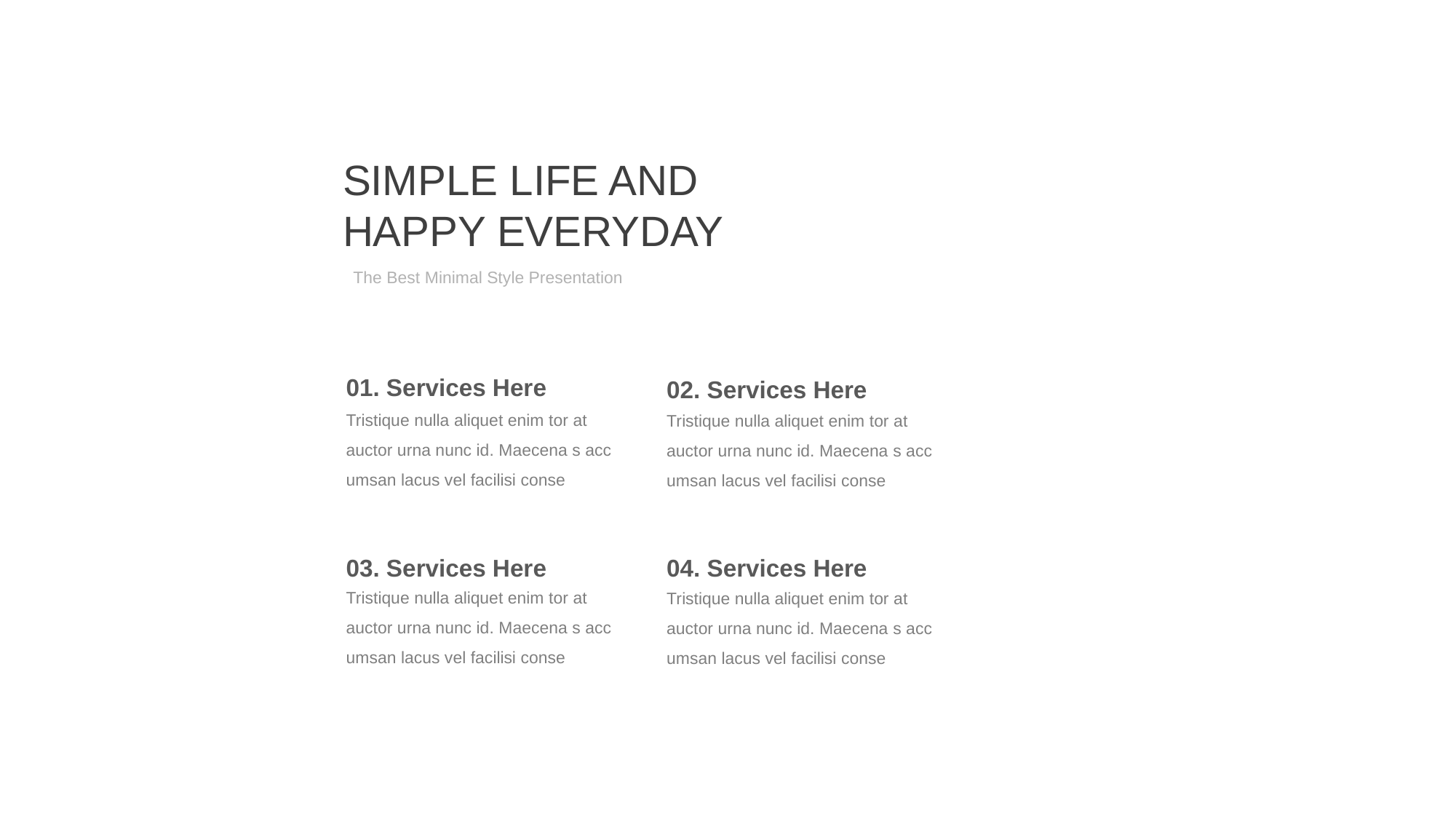

SIMPLE LIFE AND HAPPY EVERYDAY
The Best Minimal Style Presentation

01. Services Here
02. Services Here
Tristique nulla aliquet enim tor at auctor urna nunc id. Maecena s acc umsan lacus vel facilisi conse
Tristique nulla aliquet enim tor at auctor urna nunc id. Maecena s acc umsan lacus vel facilisi conse

03. Services Here
04. Services Here
Tristique nulla aliquet enim tor at auctor urna nunc id. Maecena s acc umsan lacus vel facilisi conse
Tristique nulla aliquet enim tor at auctor urna nunc id. Maecena s acc umsan lacus vel facilisi conse